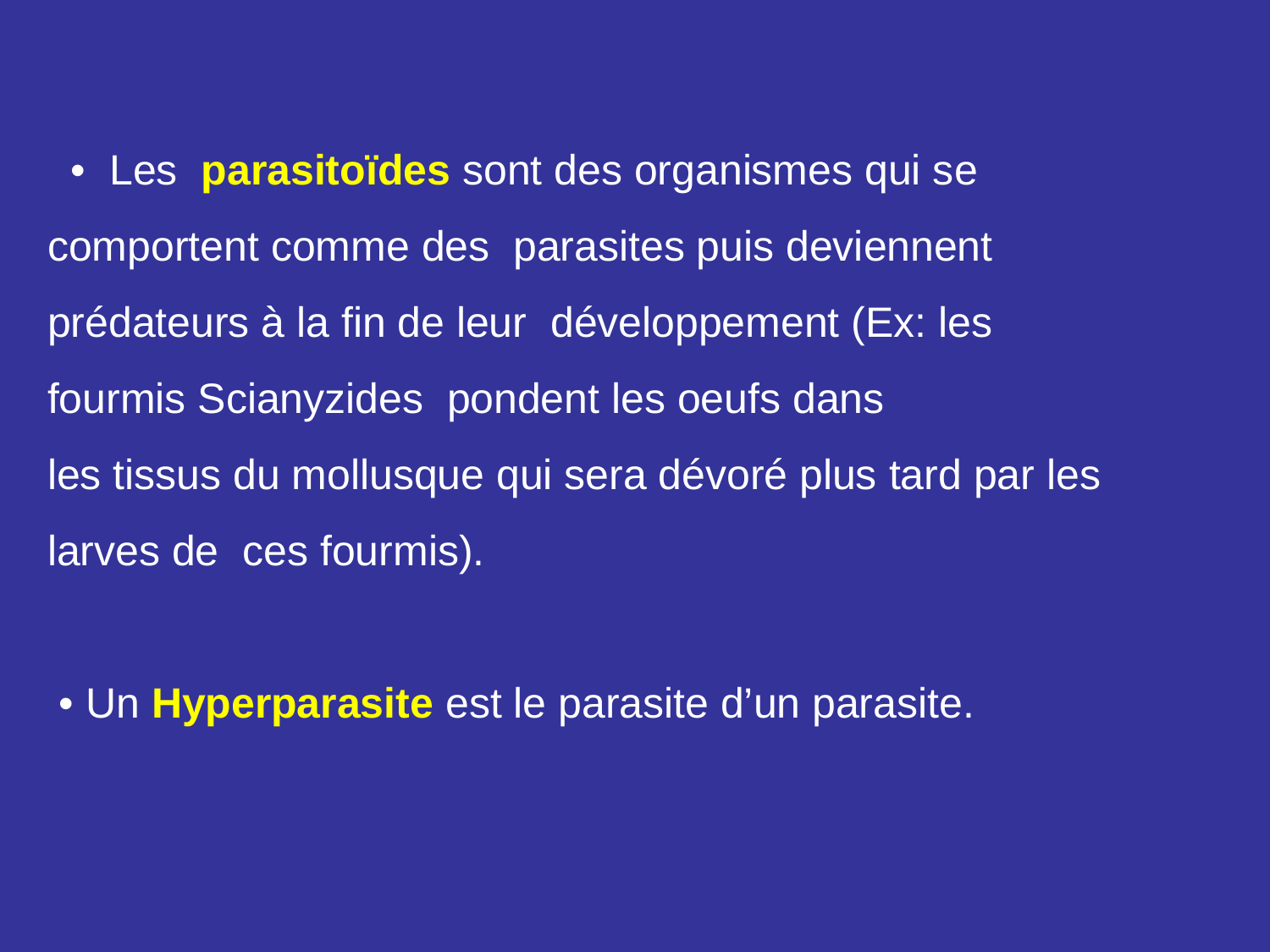

•  Les  parasitoïdes sont des organismes qui se comportent comme des  parasites puis deviennent prédateurs à la fin de leur  développement (Ex: les fourmis Scianyzides  pondent les oeufs dans
les tissus du mollusque qui sera dévoré plus tard par les larves de  ces fourmis).

 • Un Hyperparasite est le parasite d’un parasite.